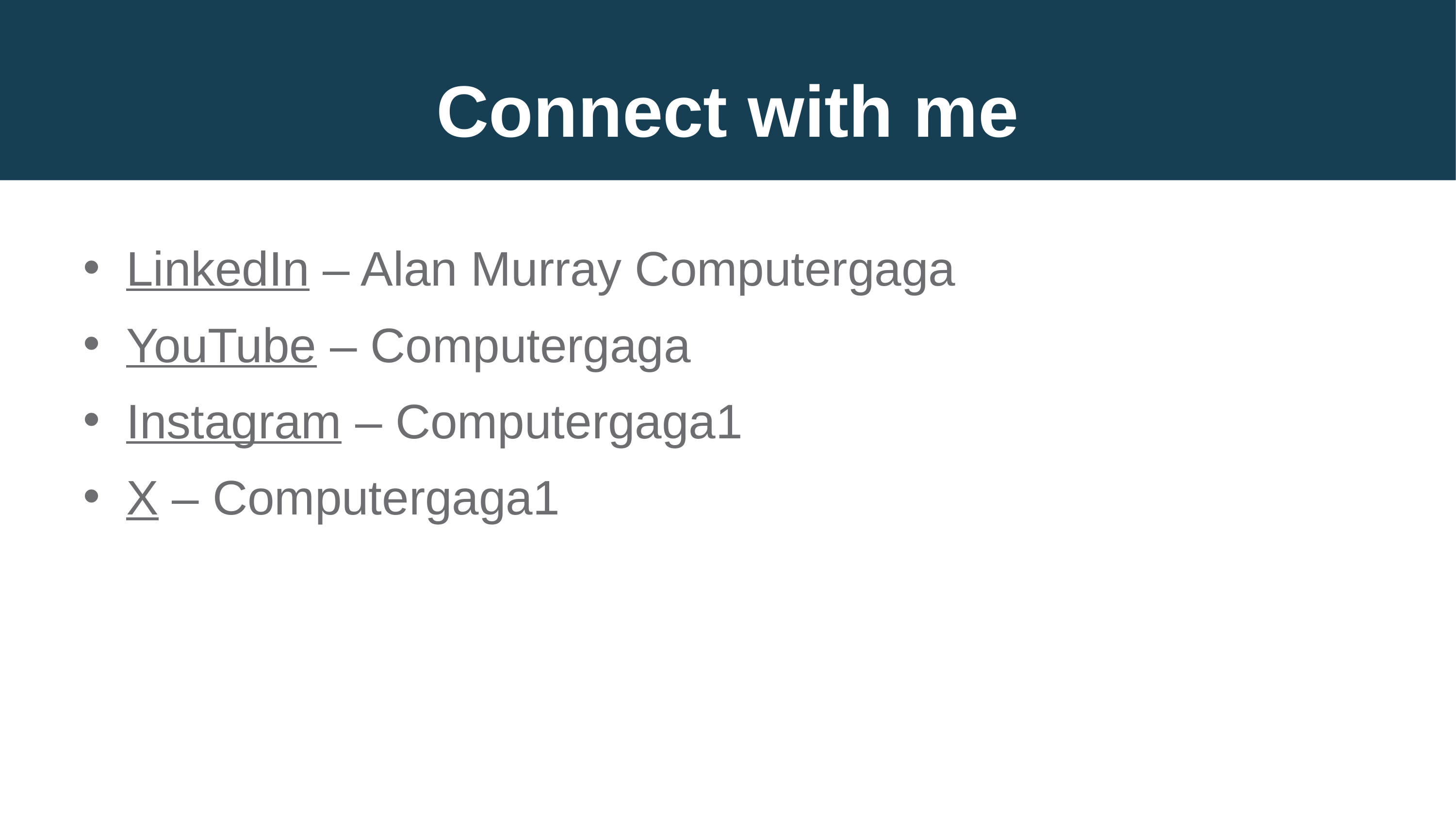

# Connect with me
LinkedIn – Alan Murray Computergaga
YouTube – Computergaga
Instagram – Computergaga1
X – Computergaga1